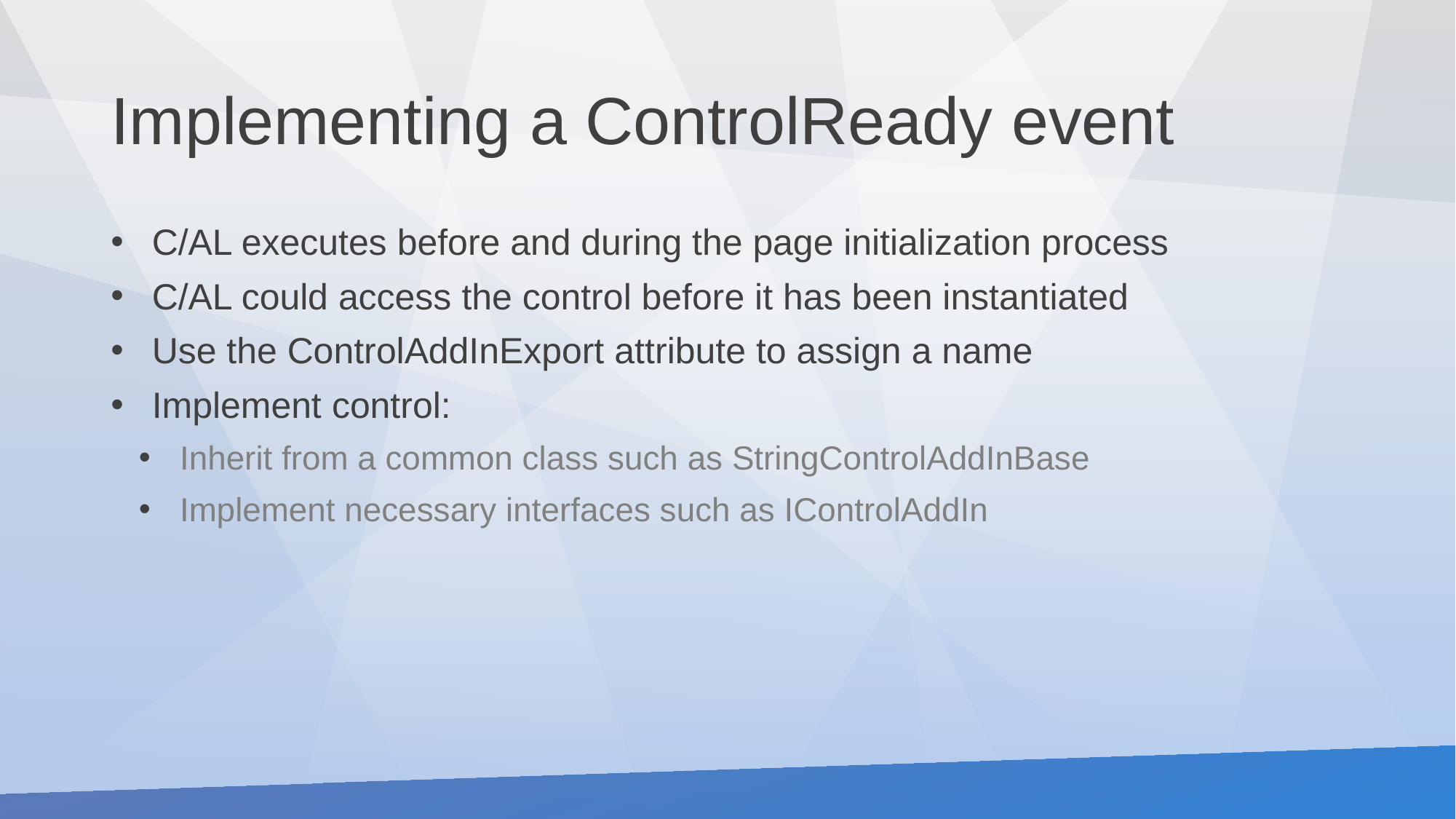

# Implementing a ControlReady event
C/AL executes before and during the page initialization process
C/AL could access the control before it has been instantiated
Use the ControlAddInExport attribute to assign a name
Implement control:
Inherit from a common class such as StringControlAddInBase
Implement necessary interfaces such as IControlAddIn